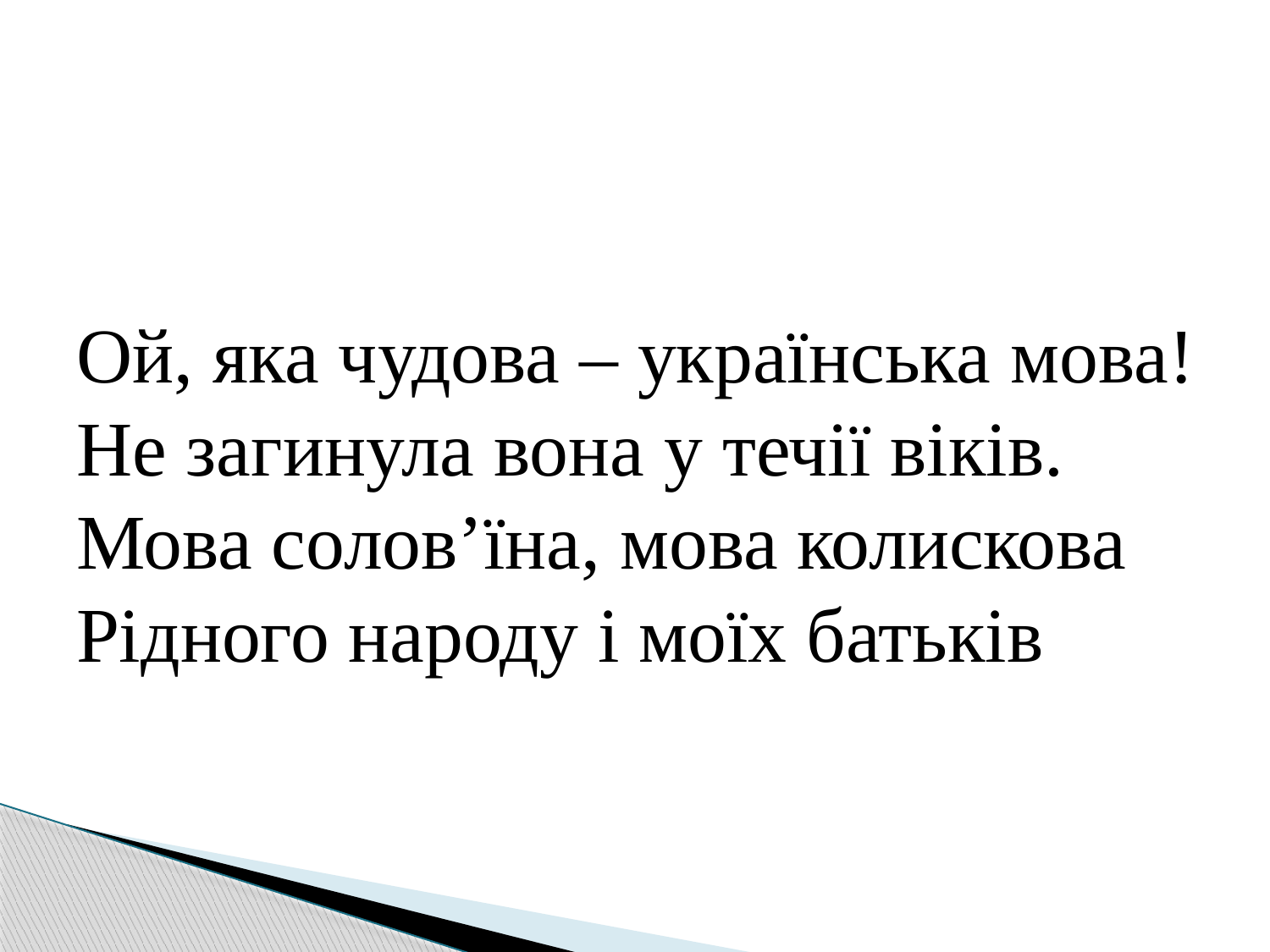

Ой, яка чудова – українська мова!
Не загинула вона у течії віків.
Мова солов’їна, мова колискова
Рідного народу і моїх батьків